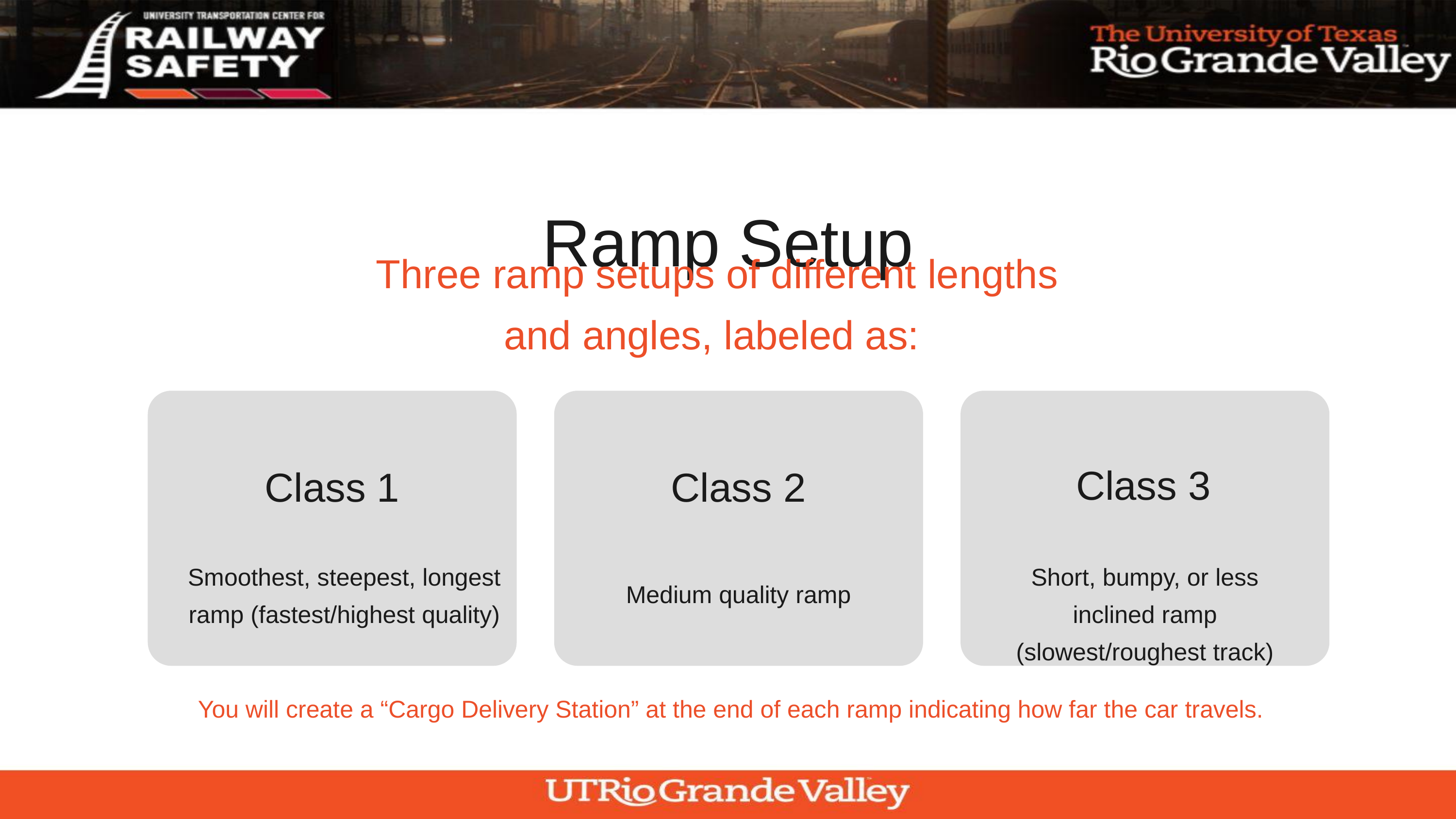

Ramp Setup
Three ramp setups of different lengths and angles, labeled as:

Class 3
Class 1
Class 2
Smoothest, steepest, longest ramp (fastest/highest quality)
Short, bumpy, or less inclined ramp (slowest/roughest track)
Medium quality ramp
You will create a “Cargo Delivery Station” at the end of each ramp indicating how far the car travels.